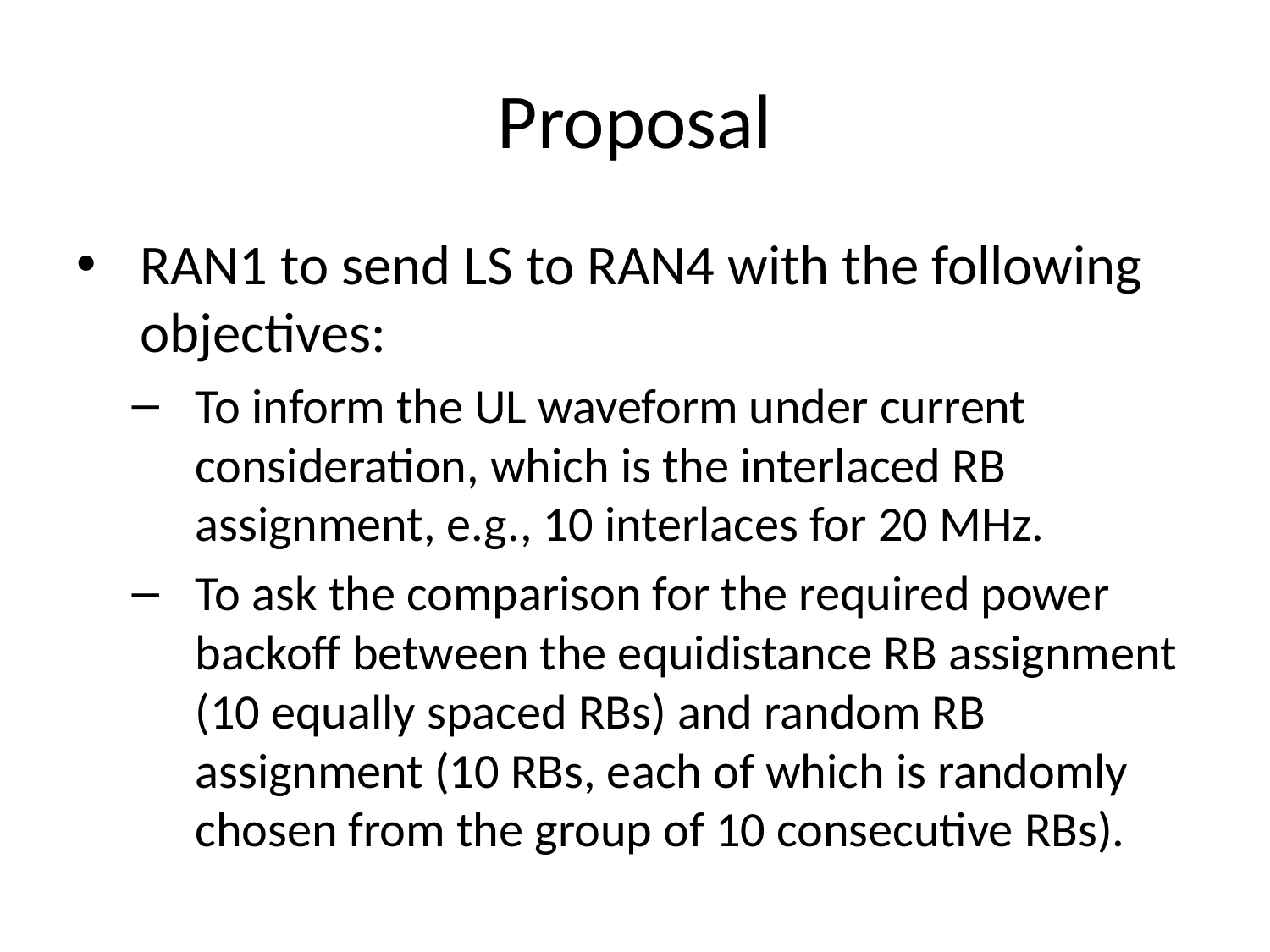

# Proposal
RAN1 to send LS to RAN4 with the following objectives:
To inform the UL waveform under current consideration, which is the interlaced RB assignment, e.g., 10 interlaces for 20 MHz.
To ask the comparison for the required power backoff between the equidistance RB assignment (10 equally spaced RBs) and random RB assignment (10 RBs, each of which is randomly chosen from the group of 10 consecutive RBs).